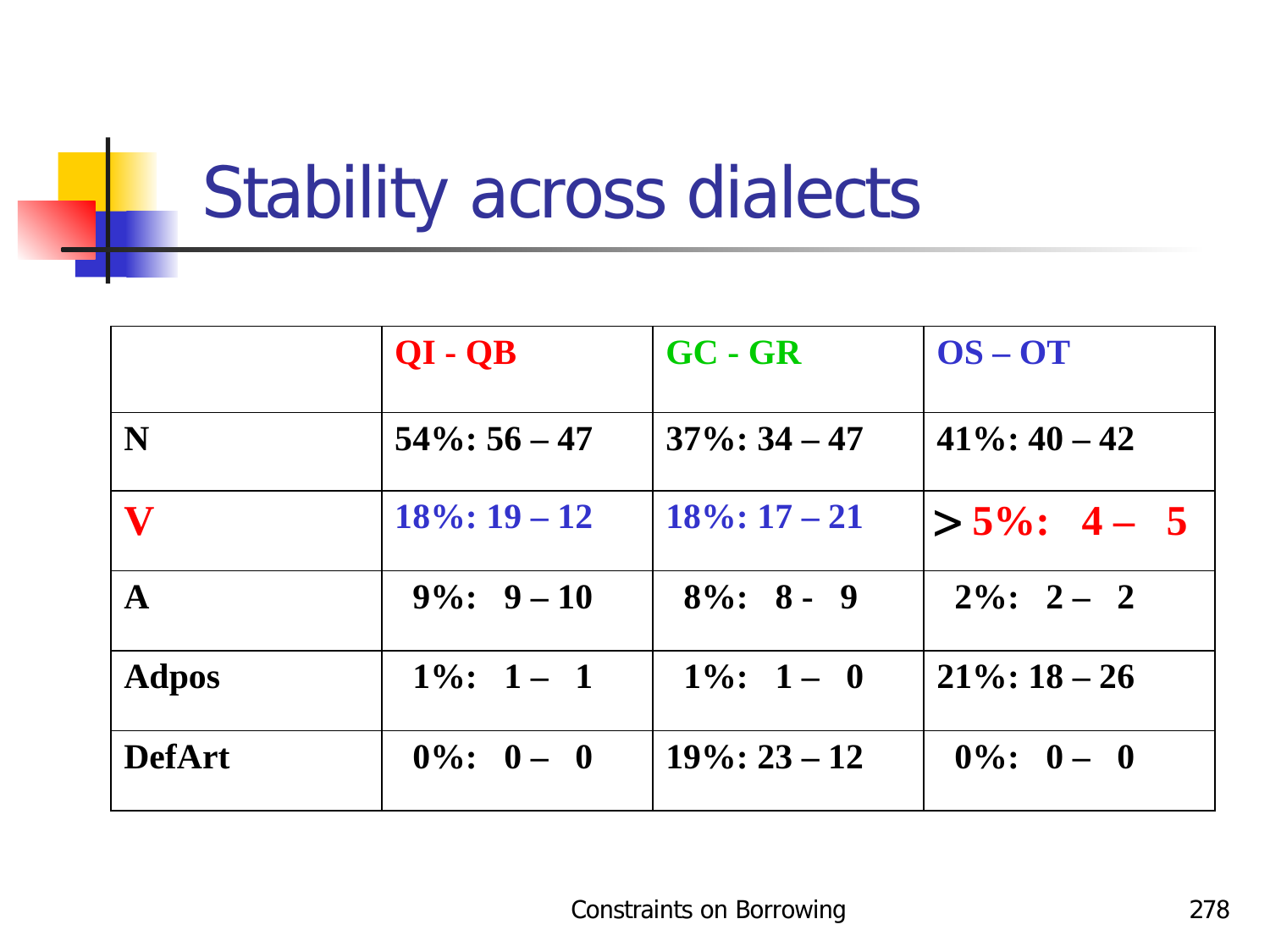

Stability across dialects
|  | QI - QB | GC - GR | OS – OT |
| --- | --- | --- | --- |
| N | 54%: 56 – 47 | 37%: 34 – 47 | 41%: 40 – 42 |
| V | 18%: 19 – 12 | 18%: 17 – 21 | 5%: 4 – 5 |
| A | 9%: 9 – 10 | 8%: 8 - 9 | 2%: 2 – 2 |
| Adpos | 1%: 1 – 1 | 1%: 1 – 0 | 21%: 18 – 26 |
| DefArt | 0%: 0 – 0 | 19%: 23 – 12 | 0%: 0 – 0 |
 >

Constraints on Borrowing
278